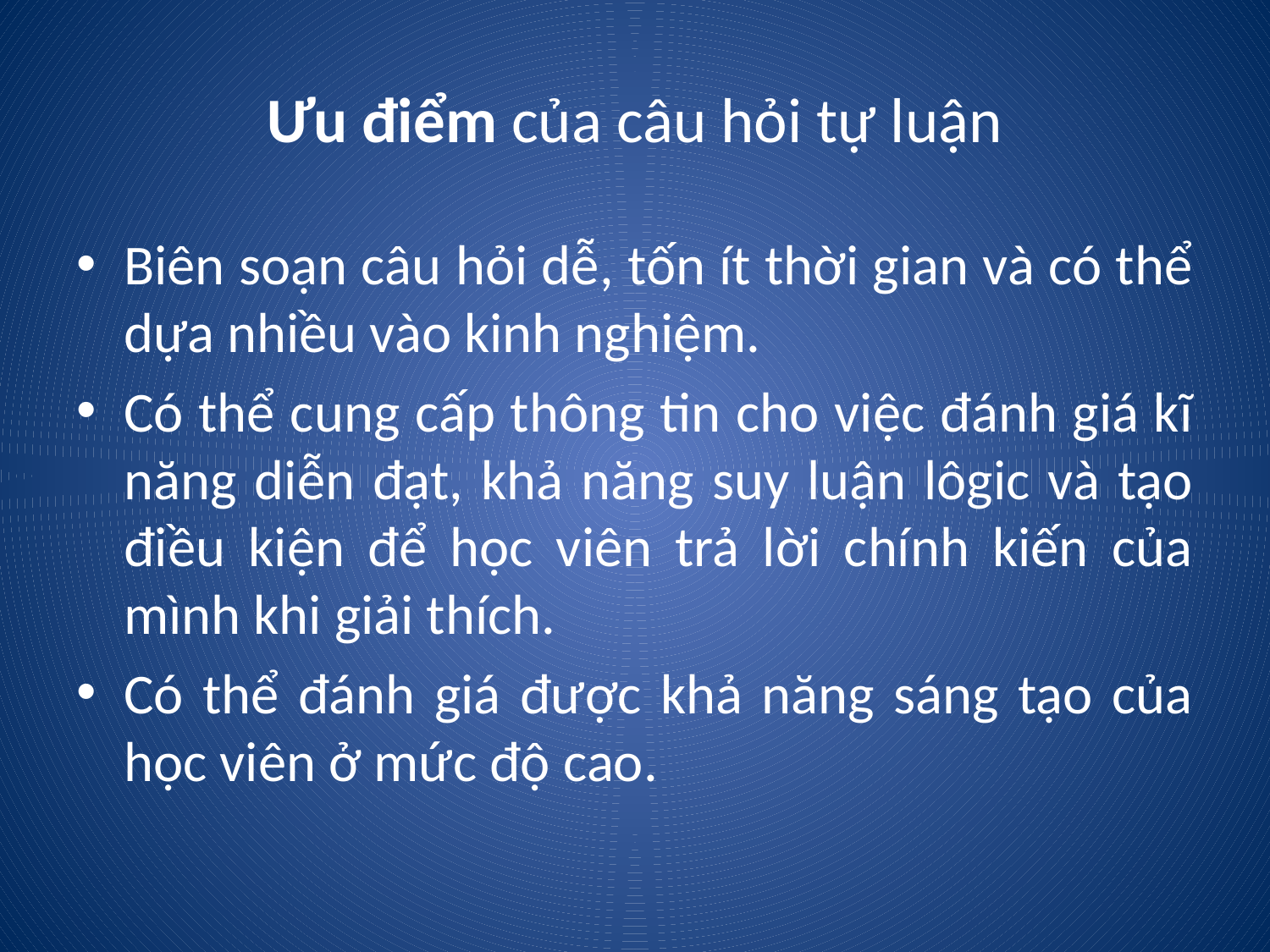

# Ưu điểm của câu hỏi tự luận
Biên soạn câu hỏi dễ, tốn ít thời gian và có thể dựa nhiều vào kinh nghiệm.
Có thể cung cấp thông tin cho việc đánh giá kĩ năng diễn đạt, khả năng suy luận lôgic và tạo điều kiện để học viên trả lời chính kiến của mình khi giải thích.
Có thể đánh giá được khả năng sáng tạo của học viên ở mức độ cao.